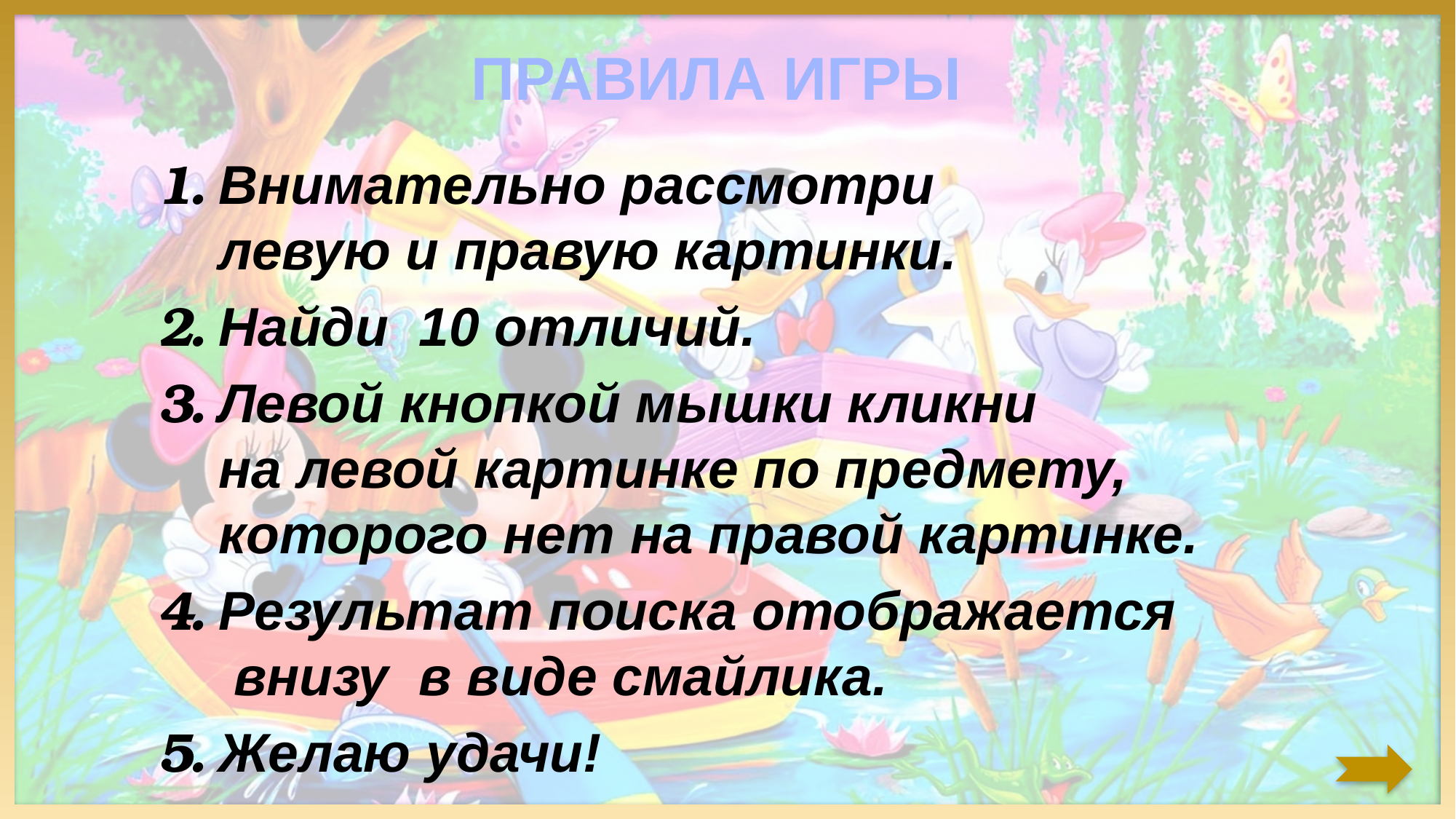

ПРАВИЛА ИГРЫ
Внимательно рассмотри
левую и правую картинки.
Найди  10 отличий.
Левой кнопкой мышки кликни
на левой картинке по предмету,
которого нет на правой картинке.
Результат поиска отображается
 внизу  в виде смайлика.
Желаю удачи!